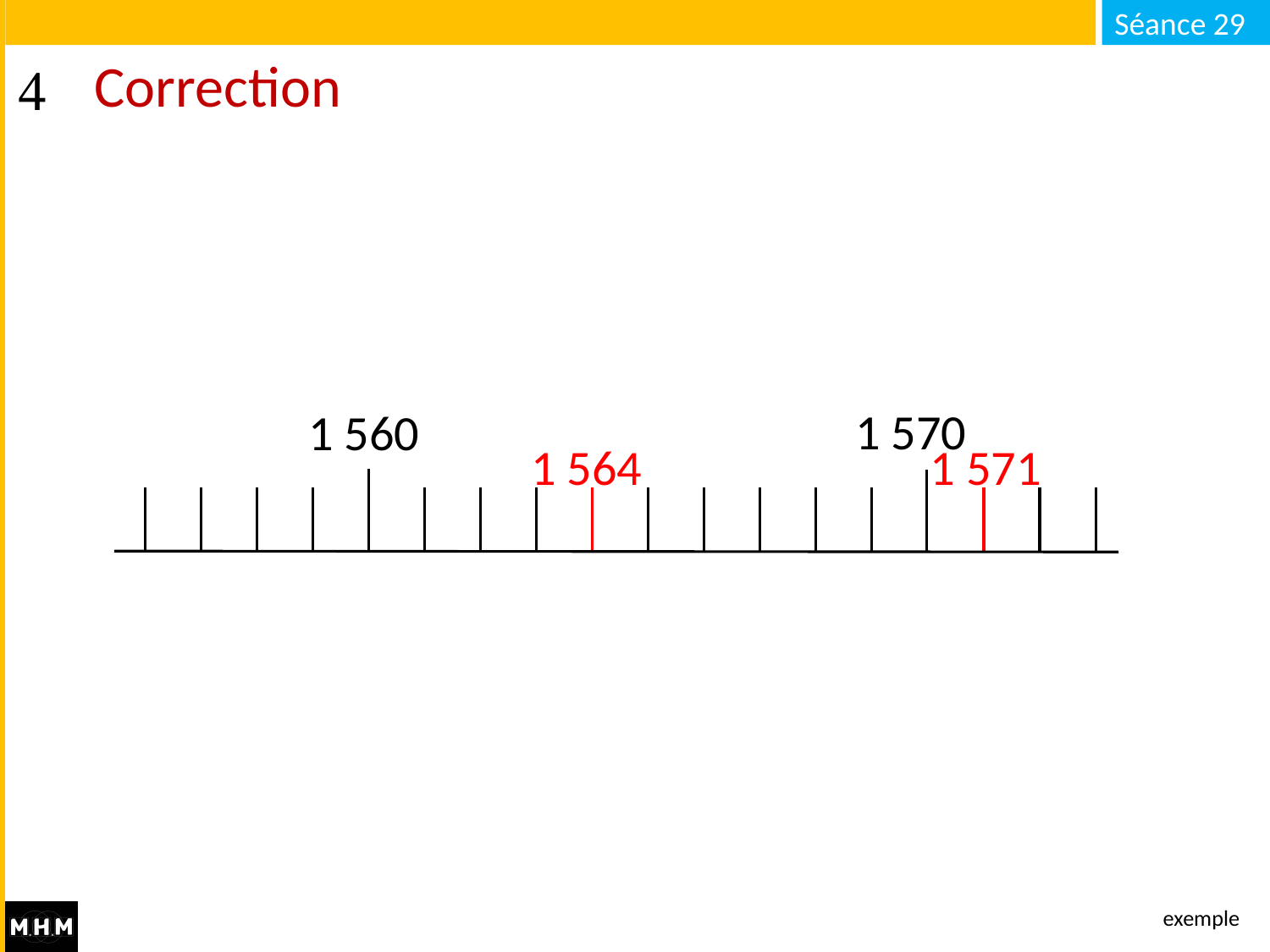

# Correction
1 570
1 560
1 564
1 571
exemple